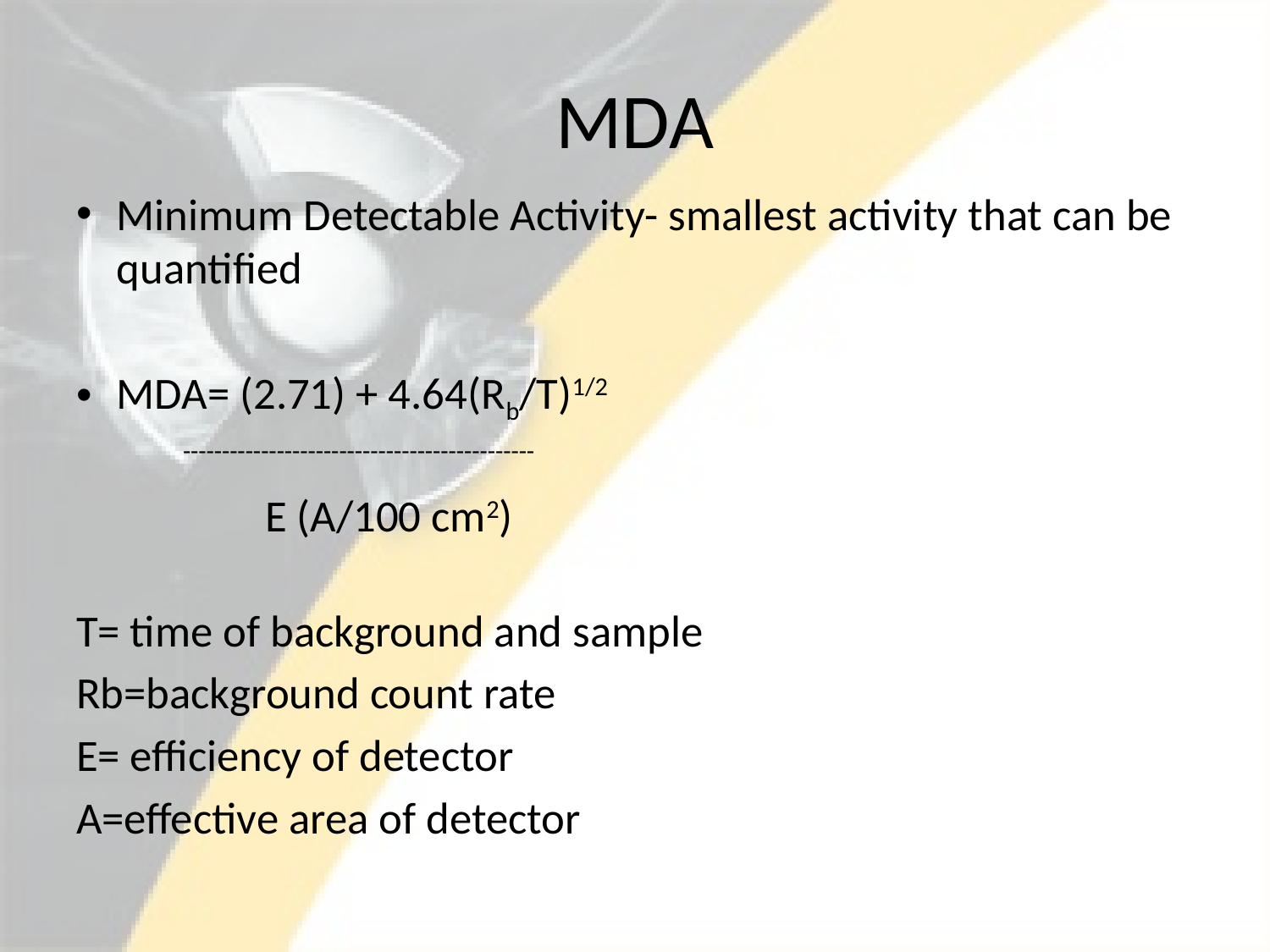

# MDA
Minimum Detectable Activity- smallest activity that can be quantified

MDA= (2.71) + 4.64(Rb/T)1/2
                  ---------------------------------------------
                             E (A/100 cm2)

T= time of background and sample
Rb=background count rate
E= efficiency of detector
A=effective area of detector